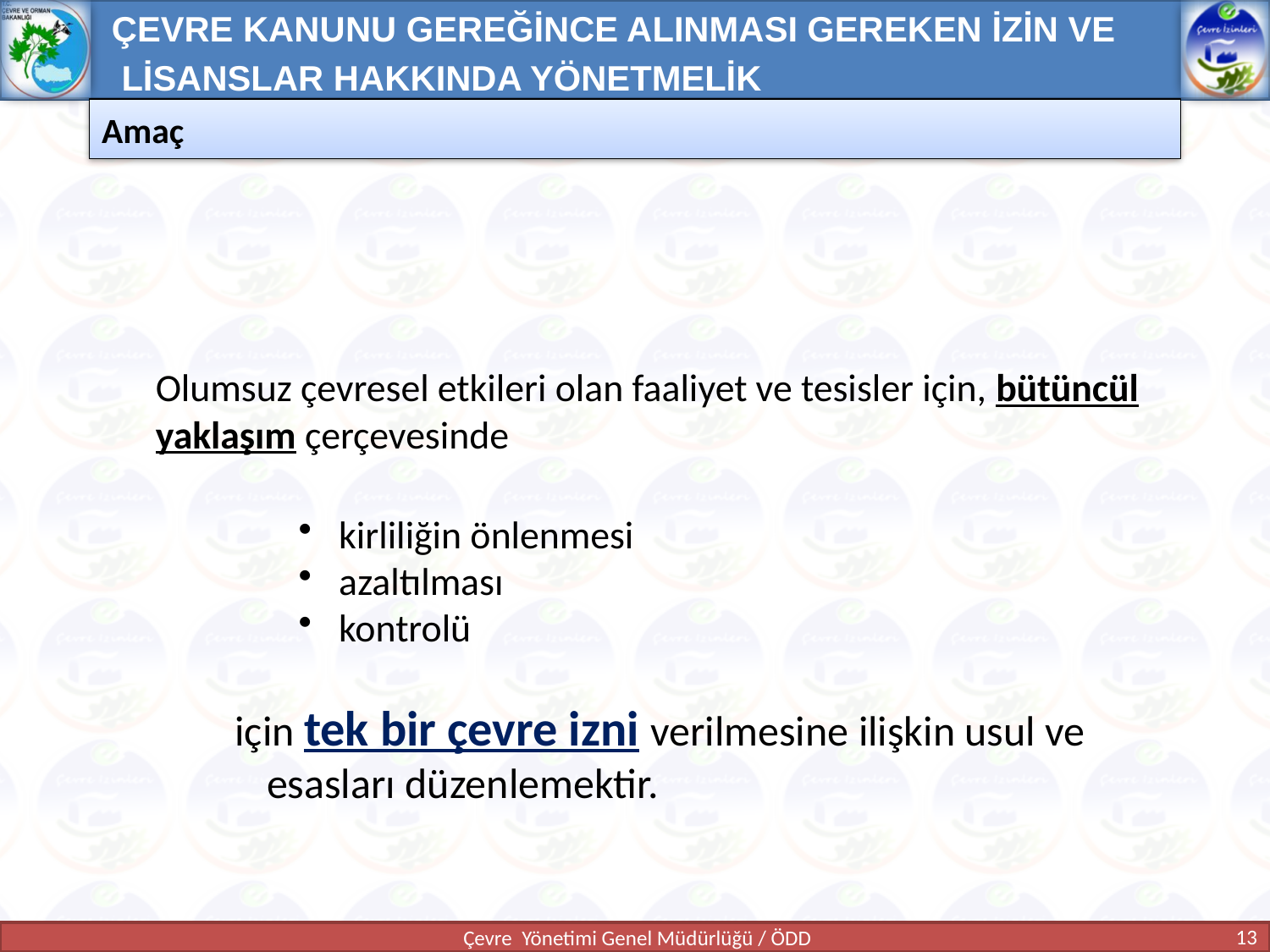

ÇEVRE KANUNU GEREĞİNCE ALINMASI GEREKEN İZİN VE
 LİSANSLAR HAKKINDA YÖNETMELİK
Amaç

	Olumsuz çevresel etkileri olan faaliyet ve tesisler için, bütüncül yaklaşım çerçevesinde

 kirliliğin önlenmesi
 azaltılması
 kontrolü

için tek bir çevre izni verilmesine ilişkin usul ve esasları düzenlemektir.
13
Çevre  Yönetimi Genel Müdürlüğü / ÖDD